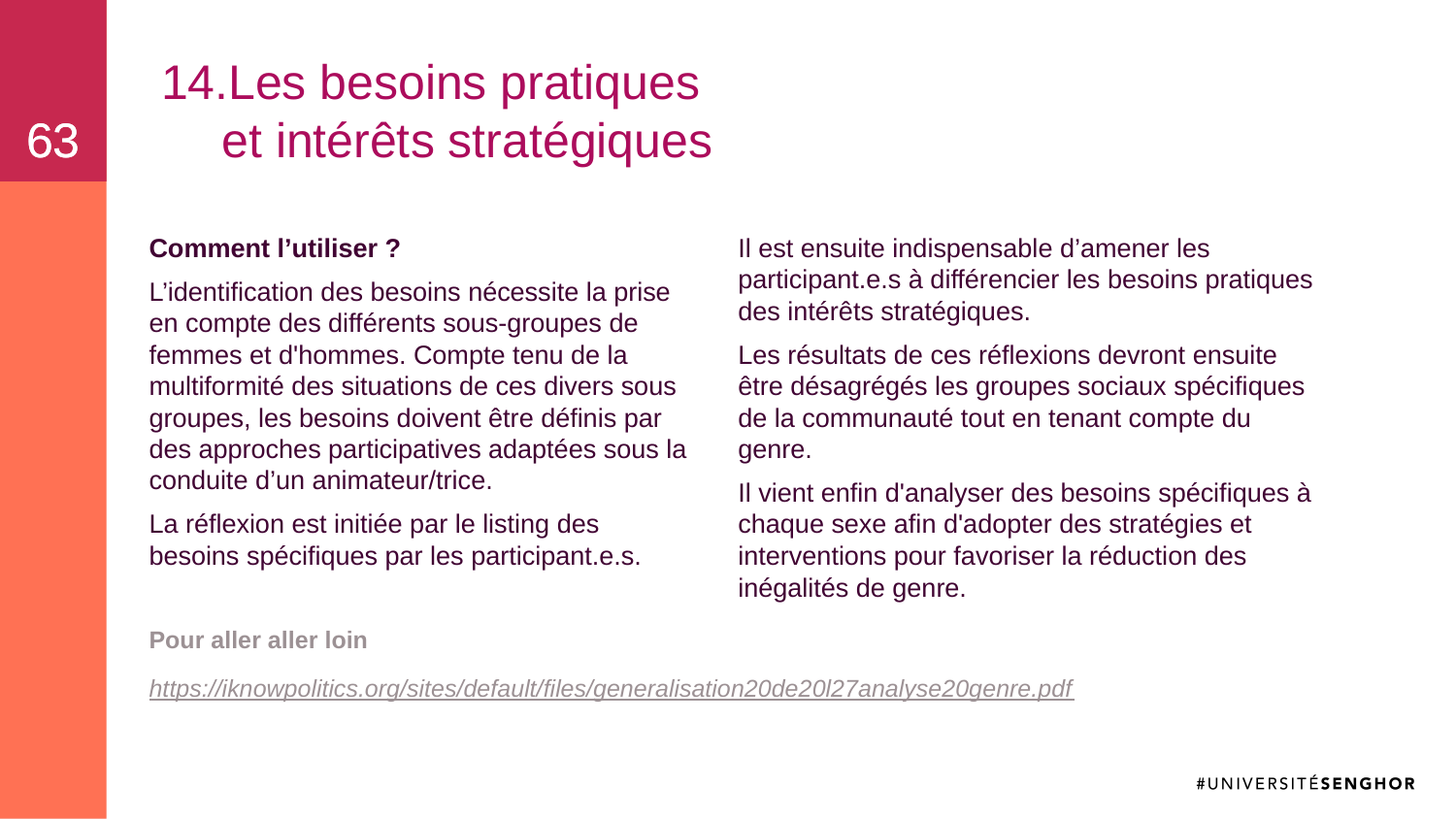

63
63
# Les besoins pratiques et intérêts stratégiques
Comment l’utiliser ?
L’identification des besoins nécessite la prise en compte des différents sous-groupes de femmes et d'hommes. Compte tenu de la multiformité des situations de ces divers sous groupes, les besoins doivent être définis par des approches participatives adaptées sous la conduite d’un animateur/trice.
La réflexion est initiée par le listing des besoins spécifiques par les participant.e.s.

Il est ensuite indispensable d’amener les participant.e.s à différencier les besoins pratiques des intérêts stratégiques.
Les résultats de ces réflexions devront ensuite être désagrégés les groupes sociaux spécifiques de la communauté tout en tenant compte du genre.
Il vient enfin d'analyser des besoins spécifiques à chaque sexe afin d'adopter des stratégies et interventions pour favoriser la réduction des inégalités de genre.
Pour aller aller loin
https://iknowpolitics.org/sites/default/files/generalisation20de20l27analyse20genre.pdf